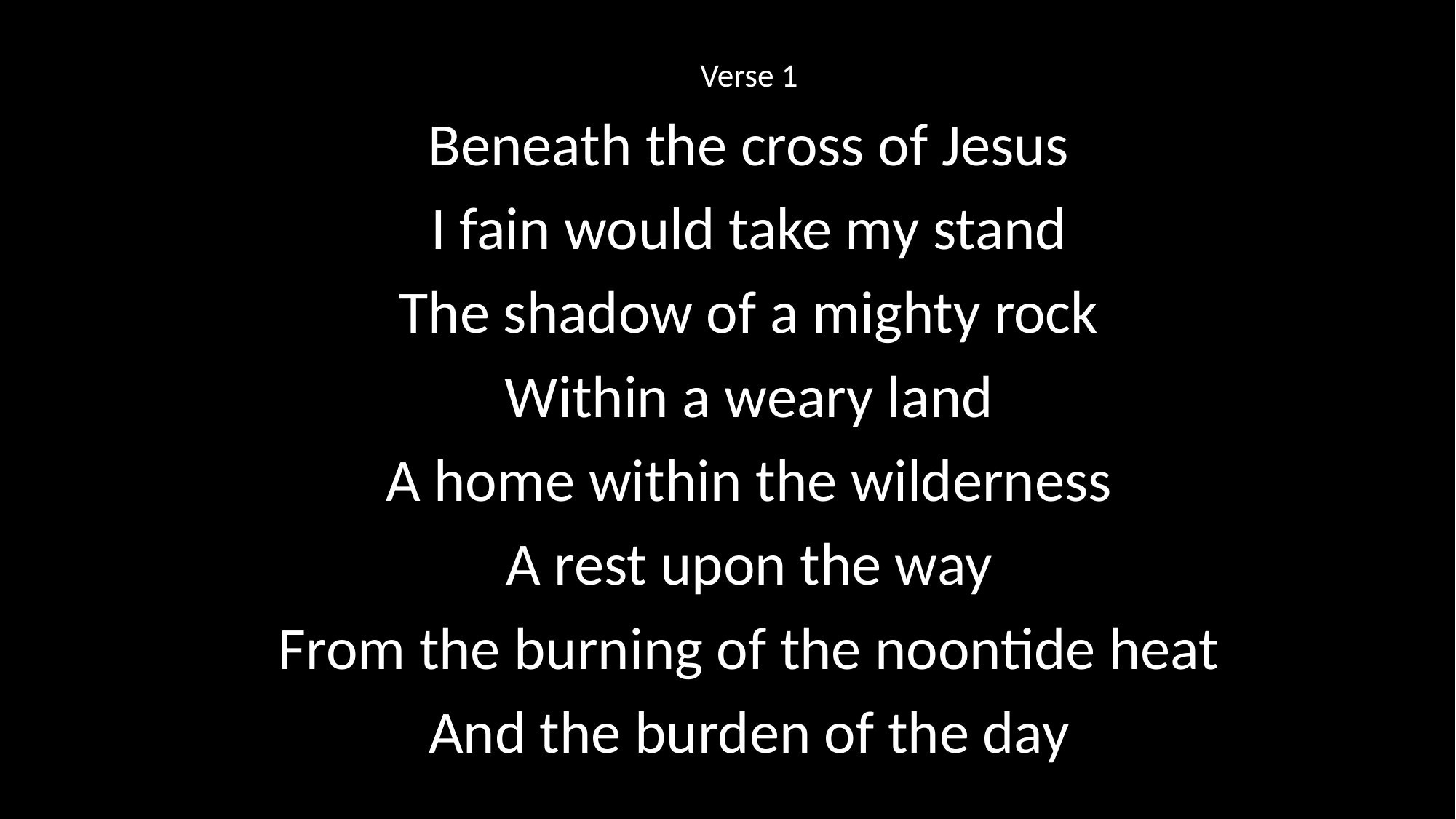

Verse 1
Beneath the cross of Jesus
I fain would take my stand
The shadow of a mighty rock
Within a weary land
A home within the wilderness
A rest upon the way
From the burning of the noontide heat
And the burden of the day
# Beneath The Cross Of Jesus